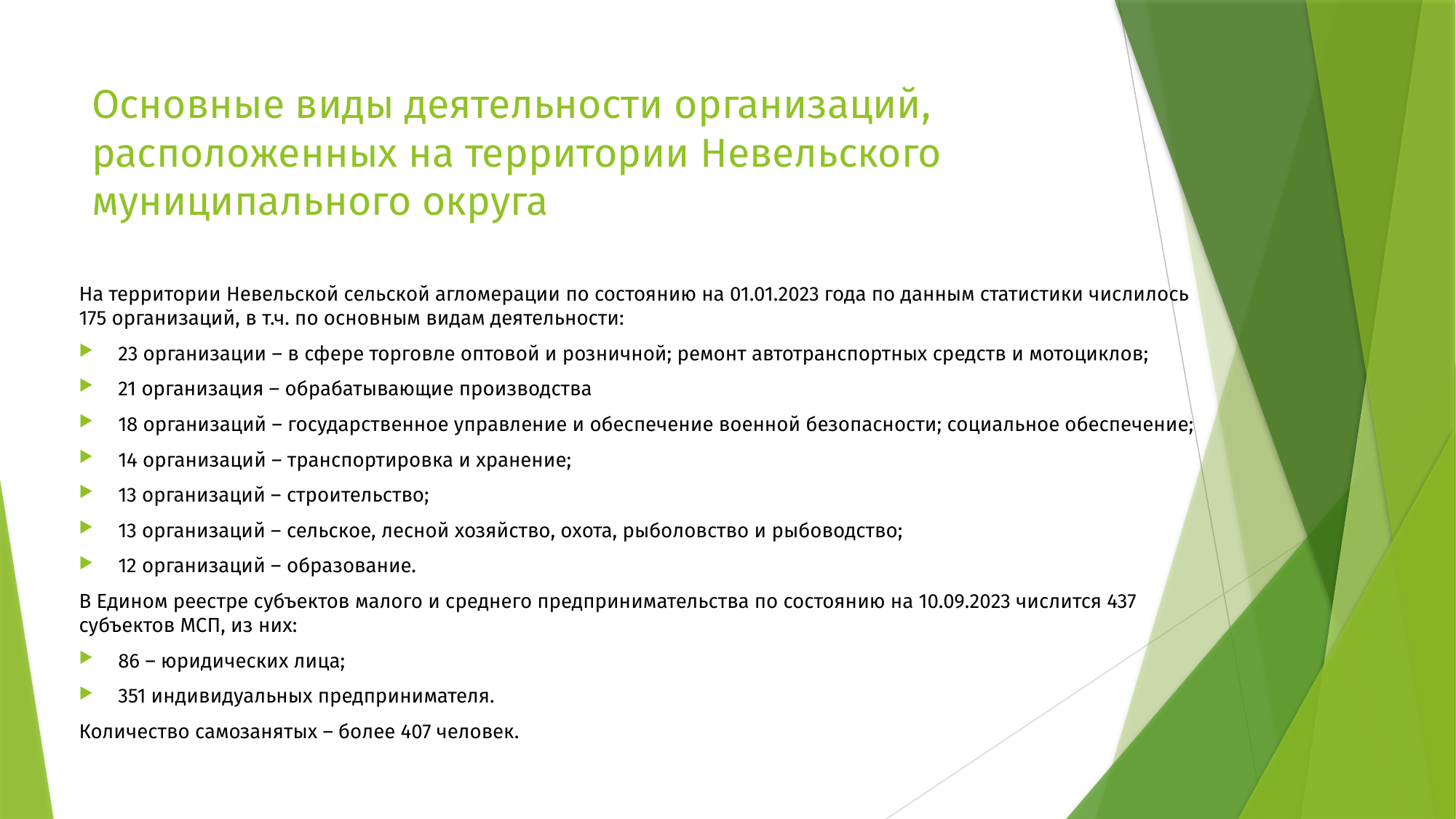

# Основные виды деятельности организаций, расположенных на территории Невельского муниципального округа
На территории Невельской сельской агломерации по состоянию на 01.01.2023 года по данным статистики числилось 175 организаций, в т.ч. по основным видам деятельности:
23 организации – в сфере торговле оптовой и розничной; ремонт автотранспортных средств и мотоциклов;
21 организация – обрабатывающие производства
18 организаций – государственное управление и обеспечение военной безопасности; социальное обеспечение;
14 организаций – транспортировка и хранение;
13 организаций – строительство;
13 организаций – сельское, лесной хозяйство, охота, рыболовство и рыбоводство;
12 организаций – образование.
В Едином реестре субъектов малого и среднего предпринимательства по состоянию на 10.09.2023 числится 437 субъектов МСП, из них:
86 – юридических лица;
351 индивидуальных предпринимателя.
Количество самозанятых – более 407 человек.